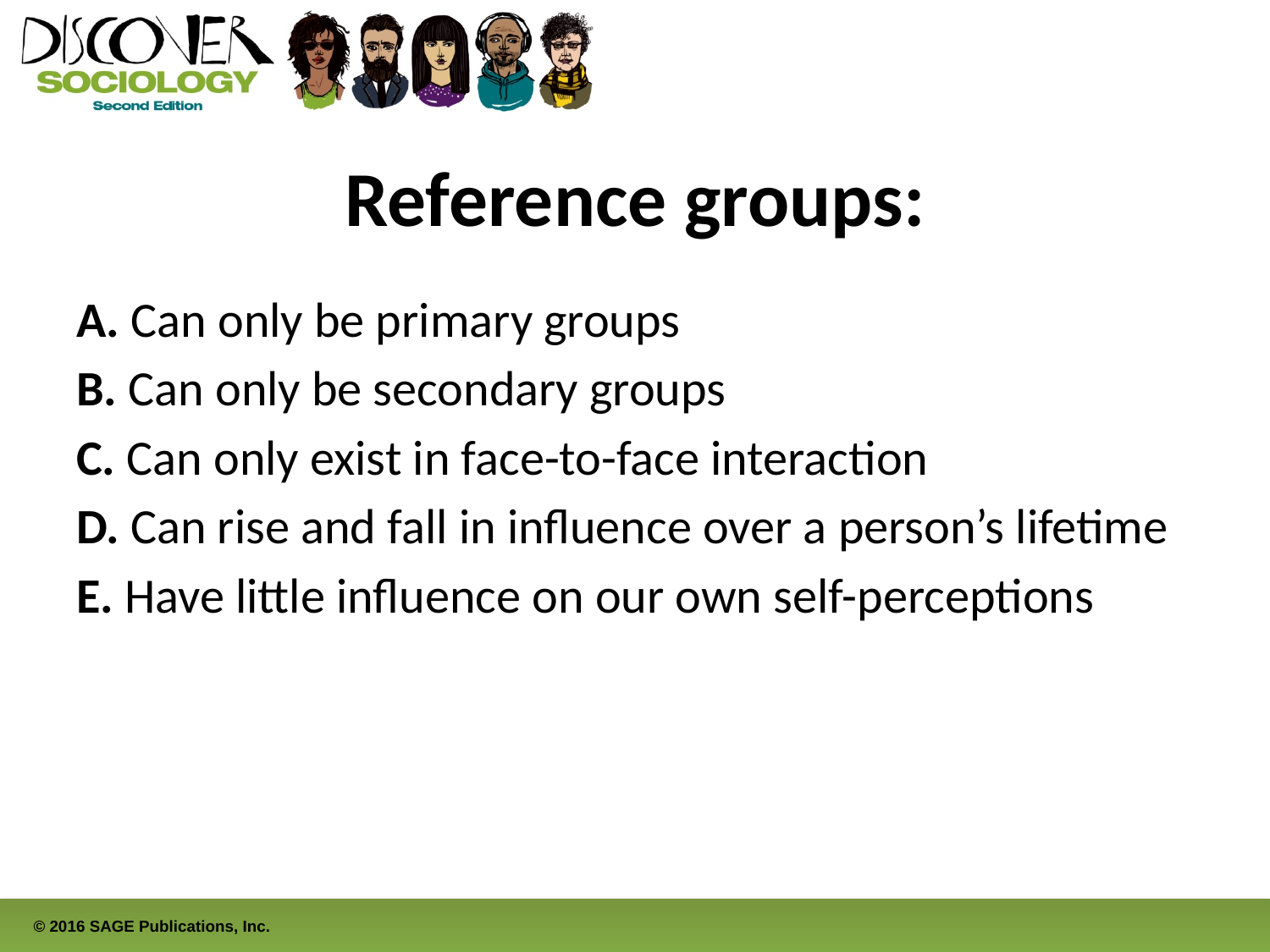

# Reference groups:
A. Can only be primary groups
B. Can only be secondary groups
C. Can only exist in face-to-face interaction
D. Can rise and fall in influence over a person’s lifetime
E. Have little influence on our own self-perceptions